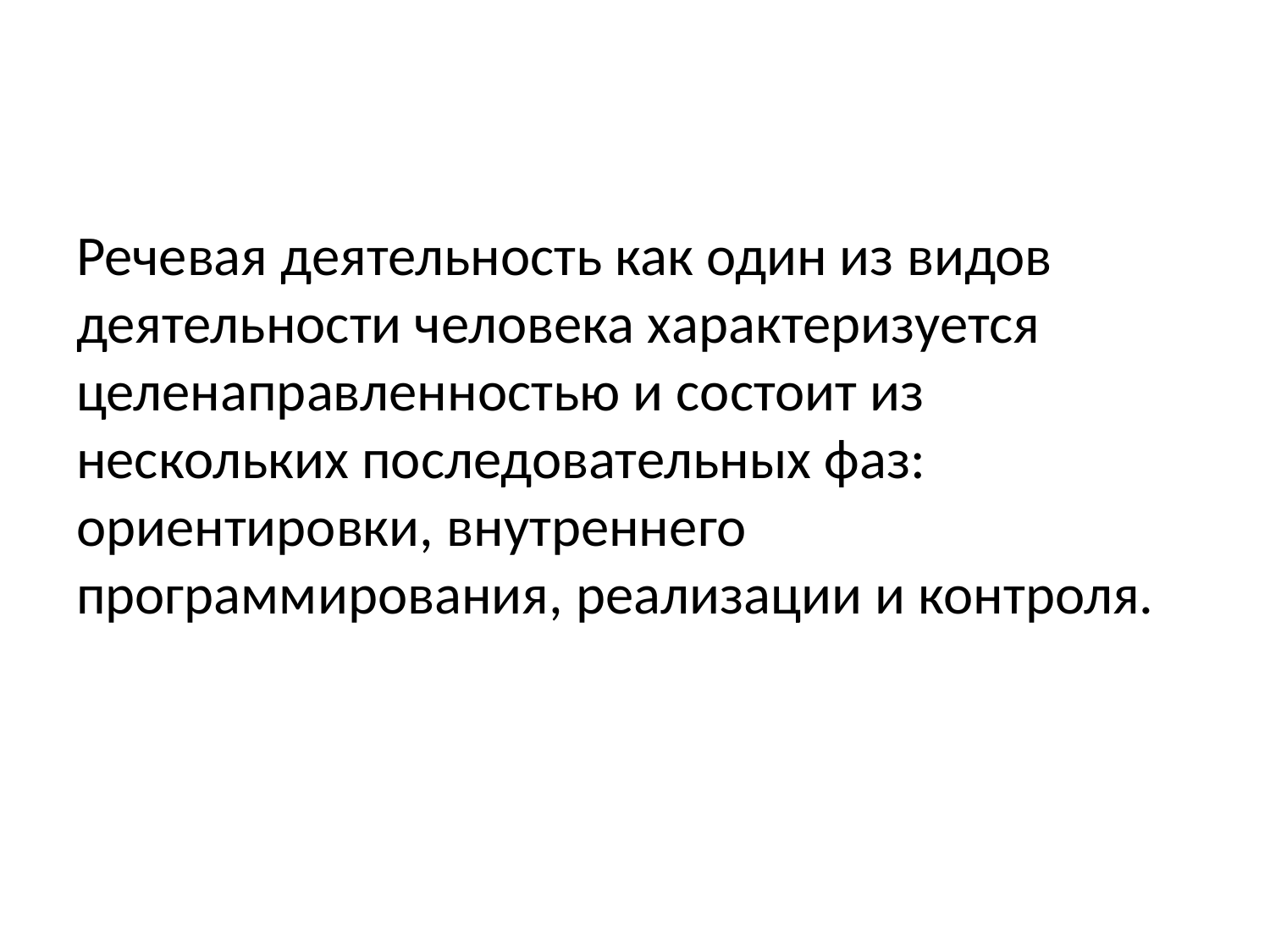

Структура речевой деятельности
Речевая деятельность как один из видов деятельности человека характеризуется целенаправленностью и состоит из нескольких последовательных фаз: ориентировки, внутреннего программирования, реализации и контроля.